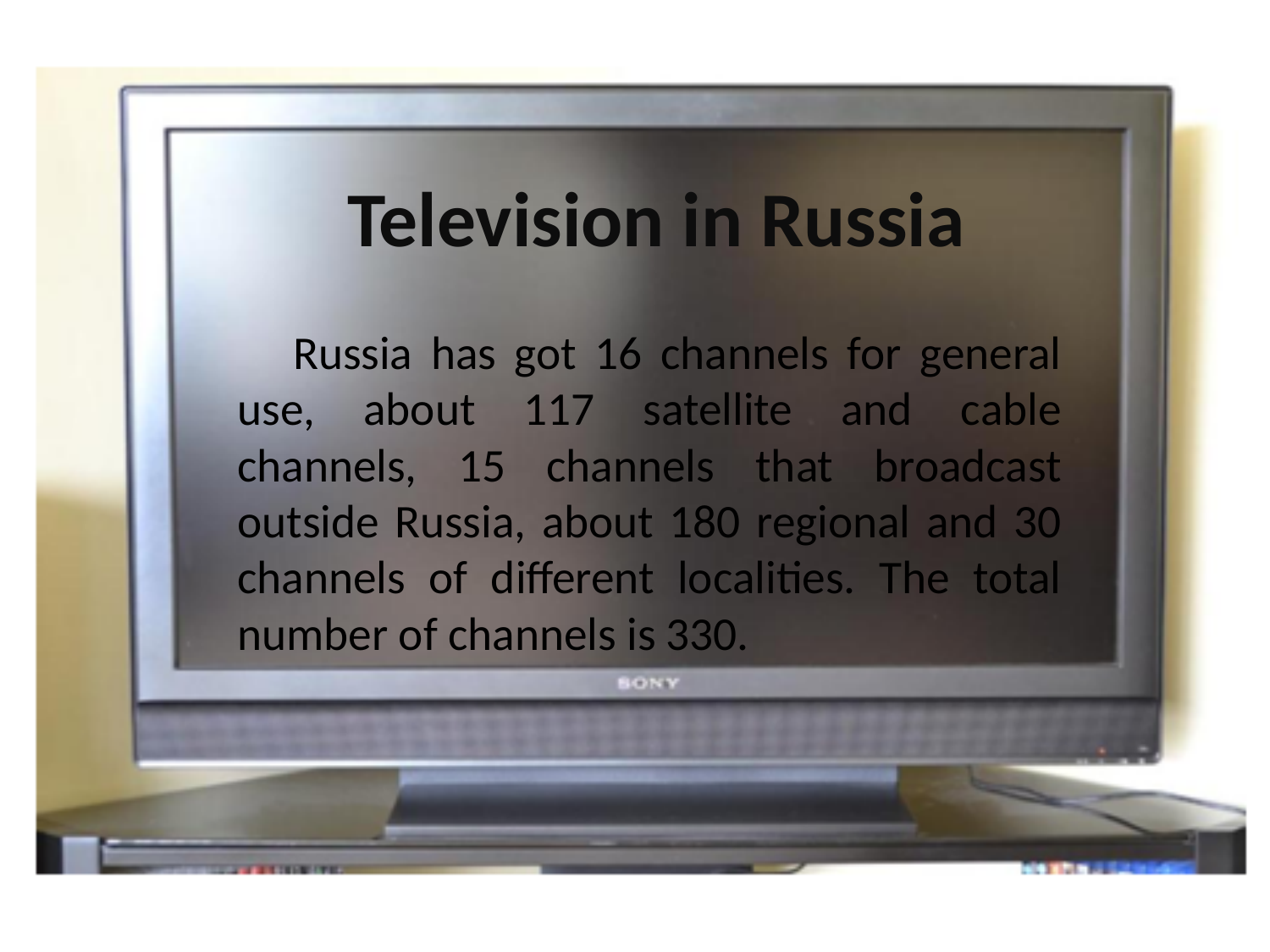

# Television in Russia
   Russia has got 16 channels for general use, about 117 satellite and cable channels, 15 channels that broadcast outside Russia, about 180 regional and 30 channels of different localities. The total number of channels is 330.